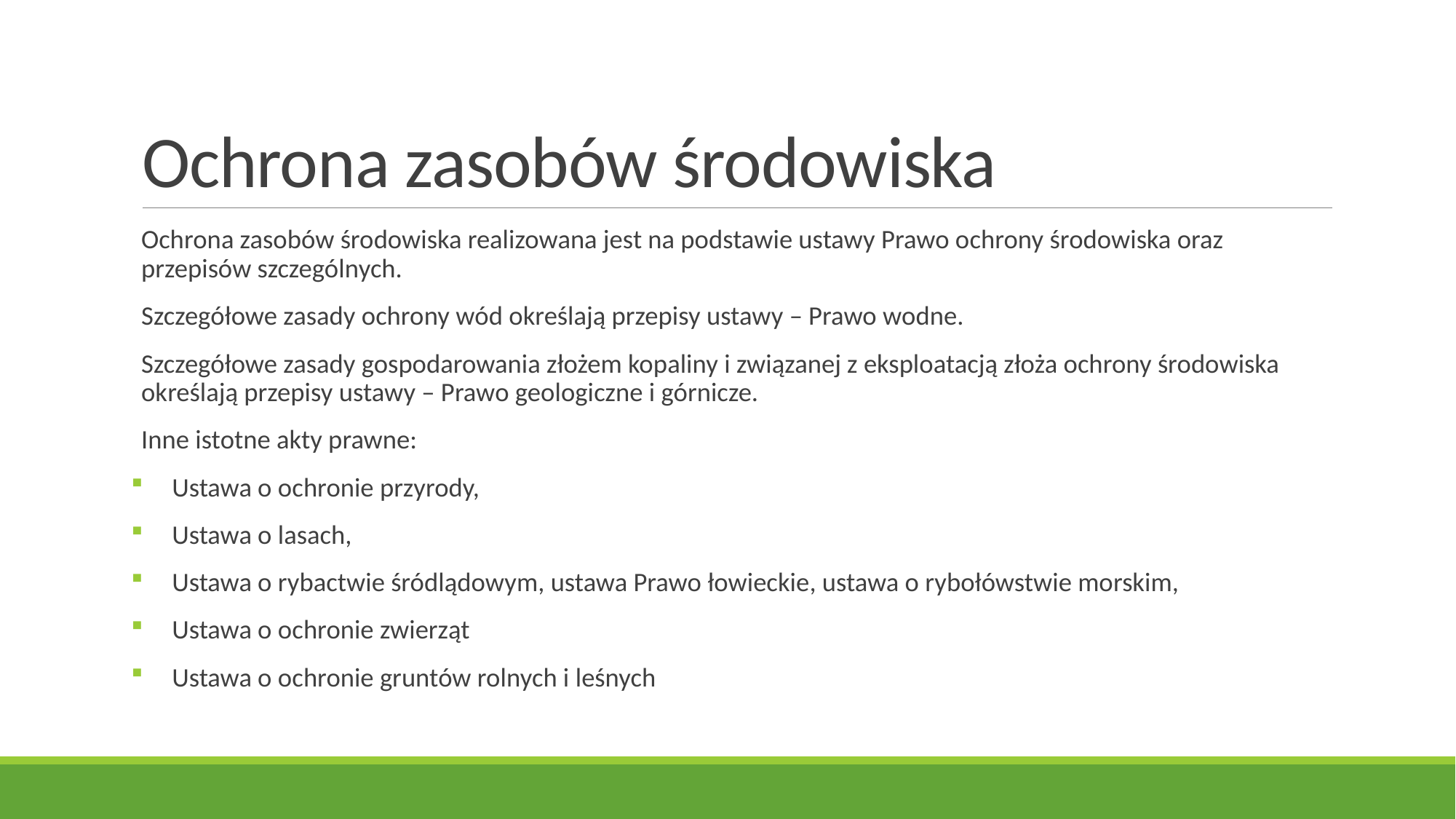

# Ochrona zasobów środowiska
Ochrona zasobów środowiska realizowana jest na podstawie ustawy Prawo ochrony środowiska oraz przepisów szczególnych.
Szczegółowe zasady ochrony wód określają przepisy ustawy – Prawo wodne.
Szczegółowe zasady gospodarowania złożem kopaliny i związanej z eksploatacją złoża ochrony środowiska określają przepisy ustawy – Prawo geologiczne i górnicze.
Inne istotne akty prawne:
Ustawa o ochronie przyrody,
Ustawa o lasach,
Ustawa o rybactwie śródlądowym, ustawa Prawo łowieckie, ustawa o rybołówstwie morskim,
Ustawa o ochronie zwierząt
Ustawa o ochronie gruntów rolnych i leśnych